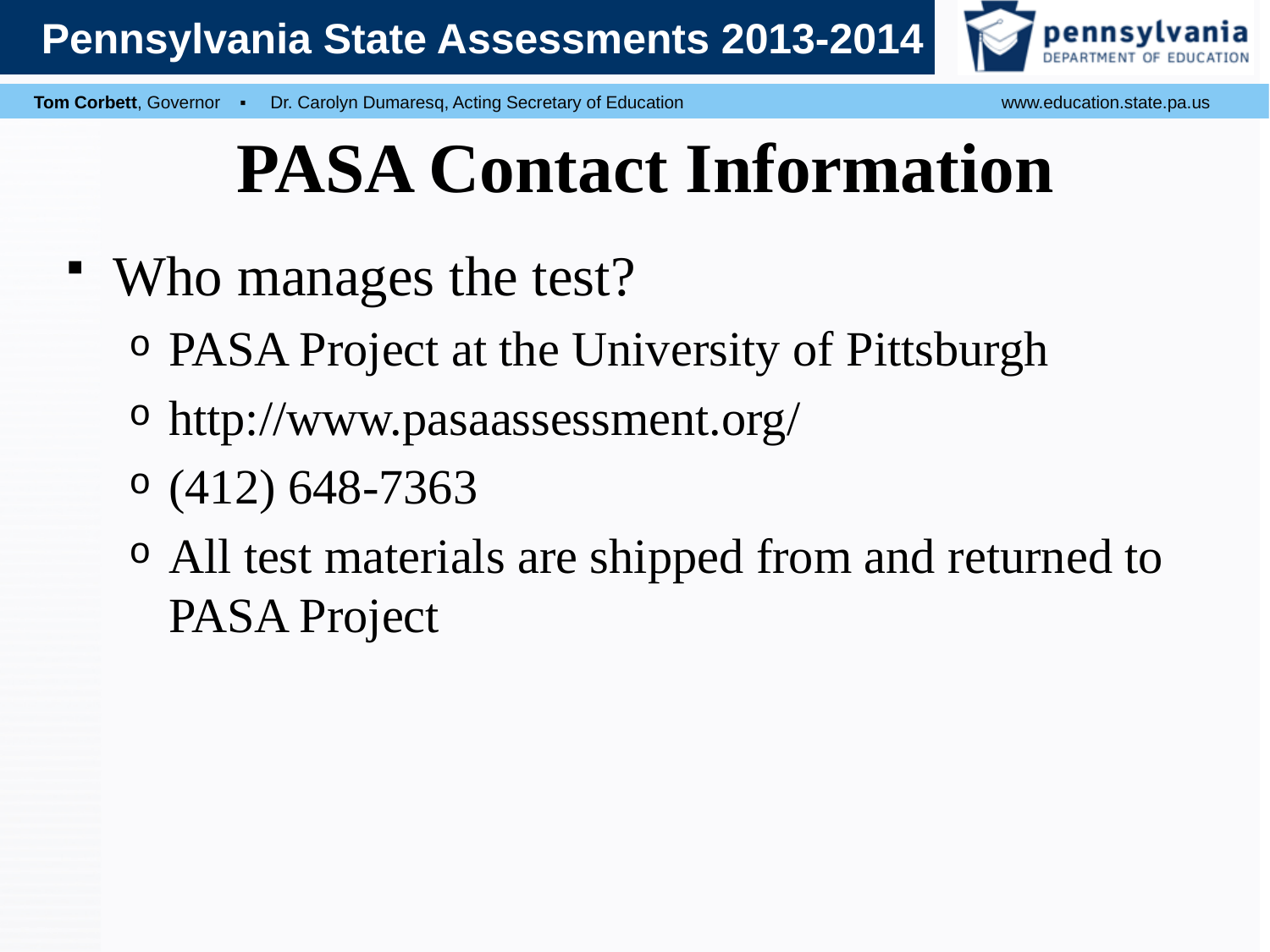

# PASA Contact Information
Who manages the test?
PASA Project at the University of Pittsburgh
http://www.pasaassessment.org/
(412) 648-7363
All test materials are shipped from and returned to PASA Project